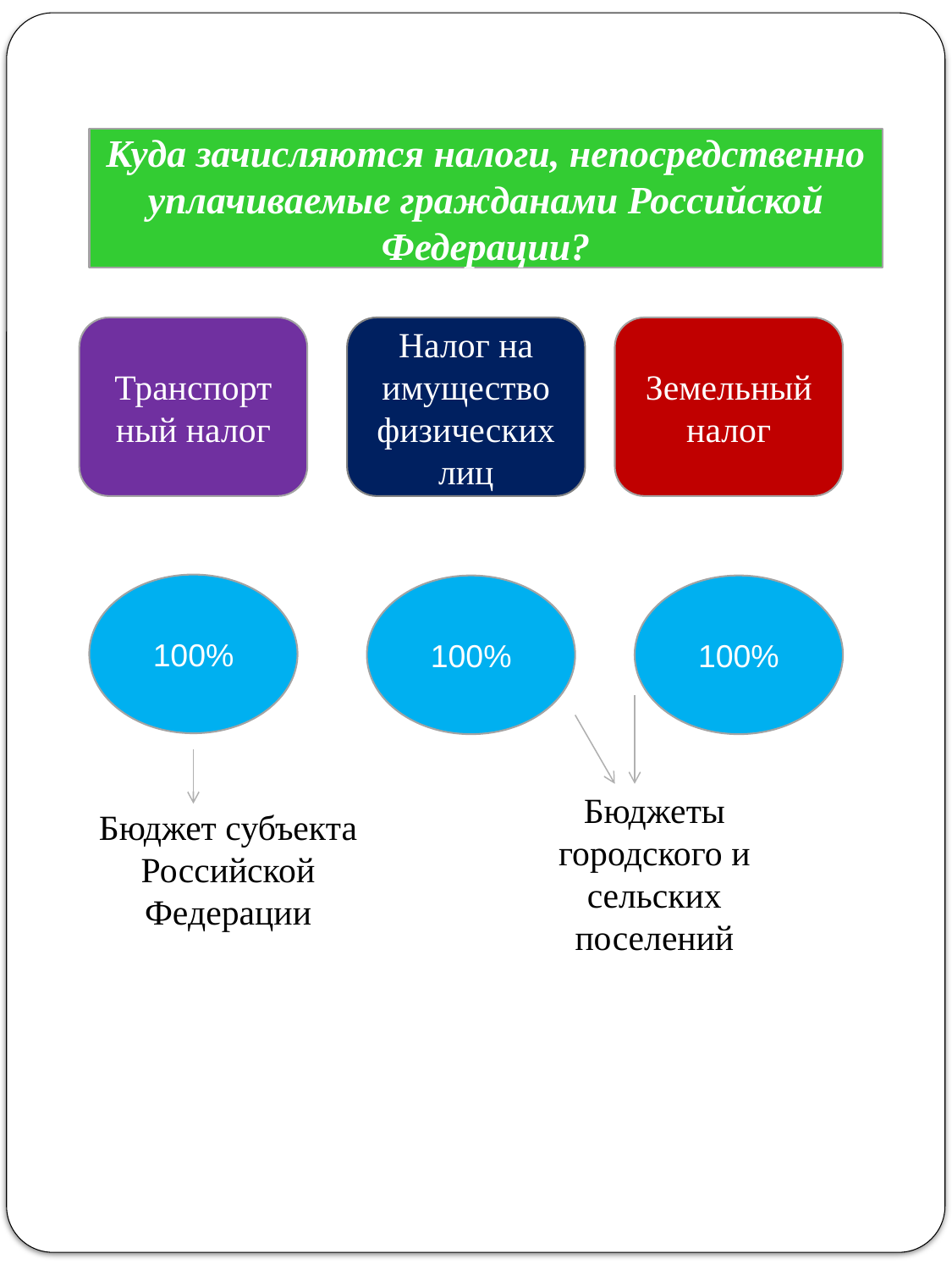

Куда зачисляются налоги, непосредственно уплачиваемые гражданами Российской Федерации?
Транспорт
ный налог
Налог на имущество физических лиц
Земельный налог
100%
100%
100%
Бюджеты городского и сельских поселений
Бюджет субъекта Российской Федерации